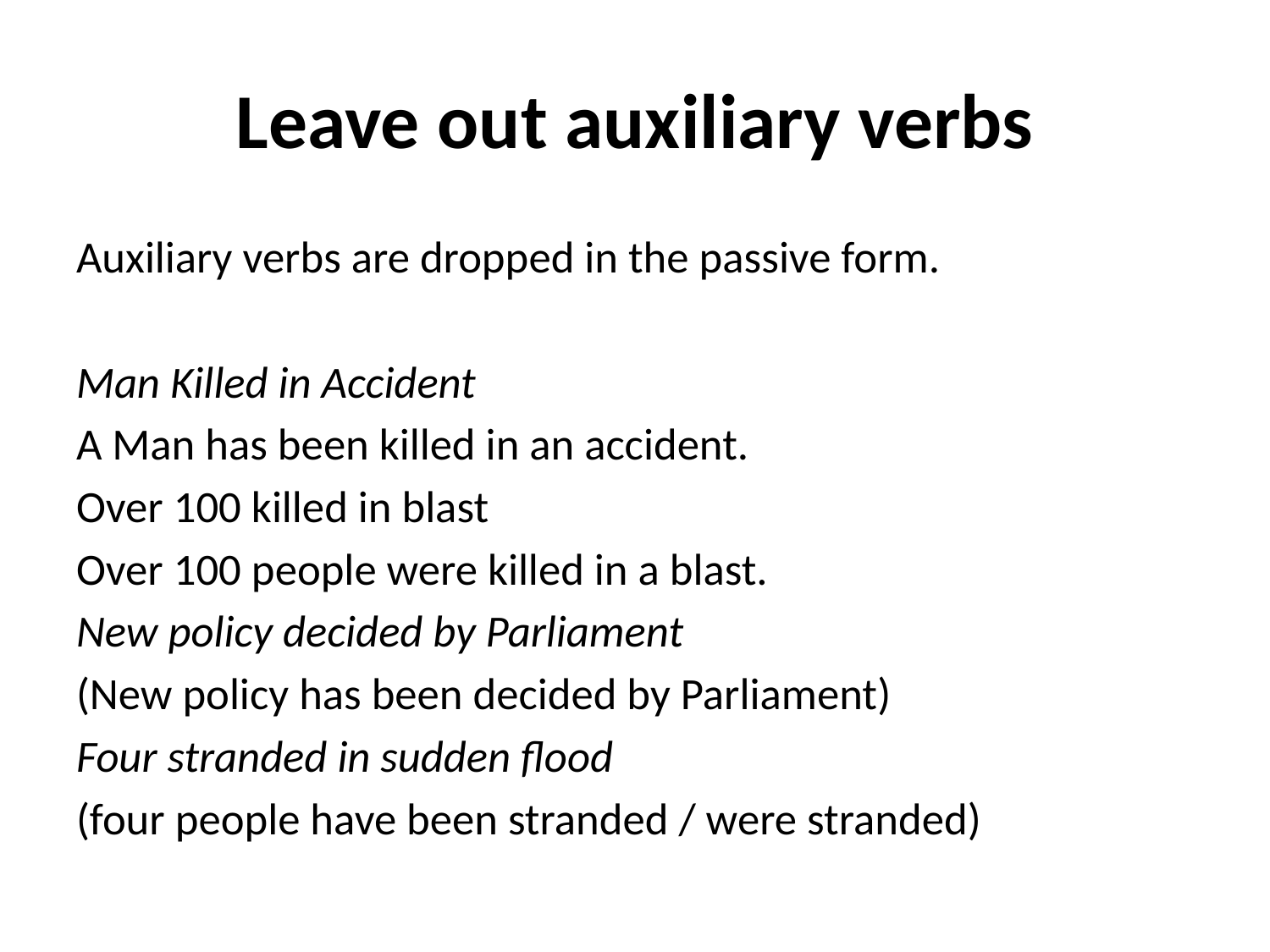

# Leave out auxiliary verbs
Auxiliary verbs are dropped in the passive form.

Man Killed in Accident
A Man has been killed in an accident.
Over 100 killed in blast
Over 100 people were killed in a blast.
New policy decided by Parliament
(New policy has been decided by Parliament)
Four stranded in sudden flood
(four people have been stranded / were stranded)